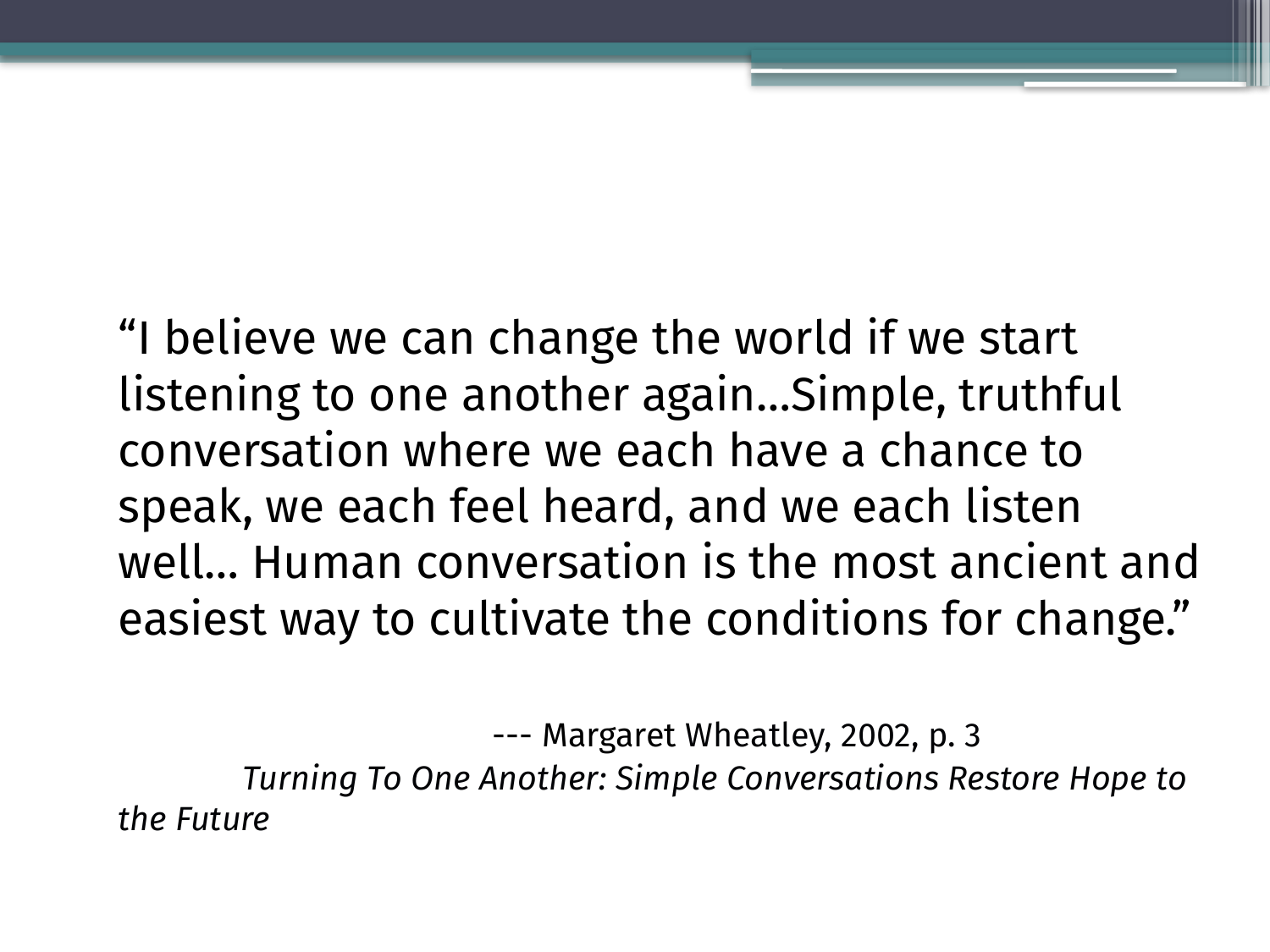

# “I believe we can change the world if we start listening to one another again…Simple, truthful conversation where we each have a chance to speak, we each feel heard, and we each listen well… Human conversation is the most ancient and easiest way to cultivate the conditions for change.” --- Margaret Wheatley, 2002, p. 3 Turning To One Another: Simple Conversations Restore Hope to the Future